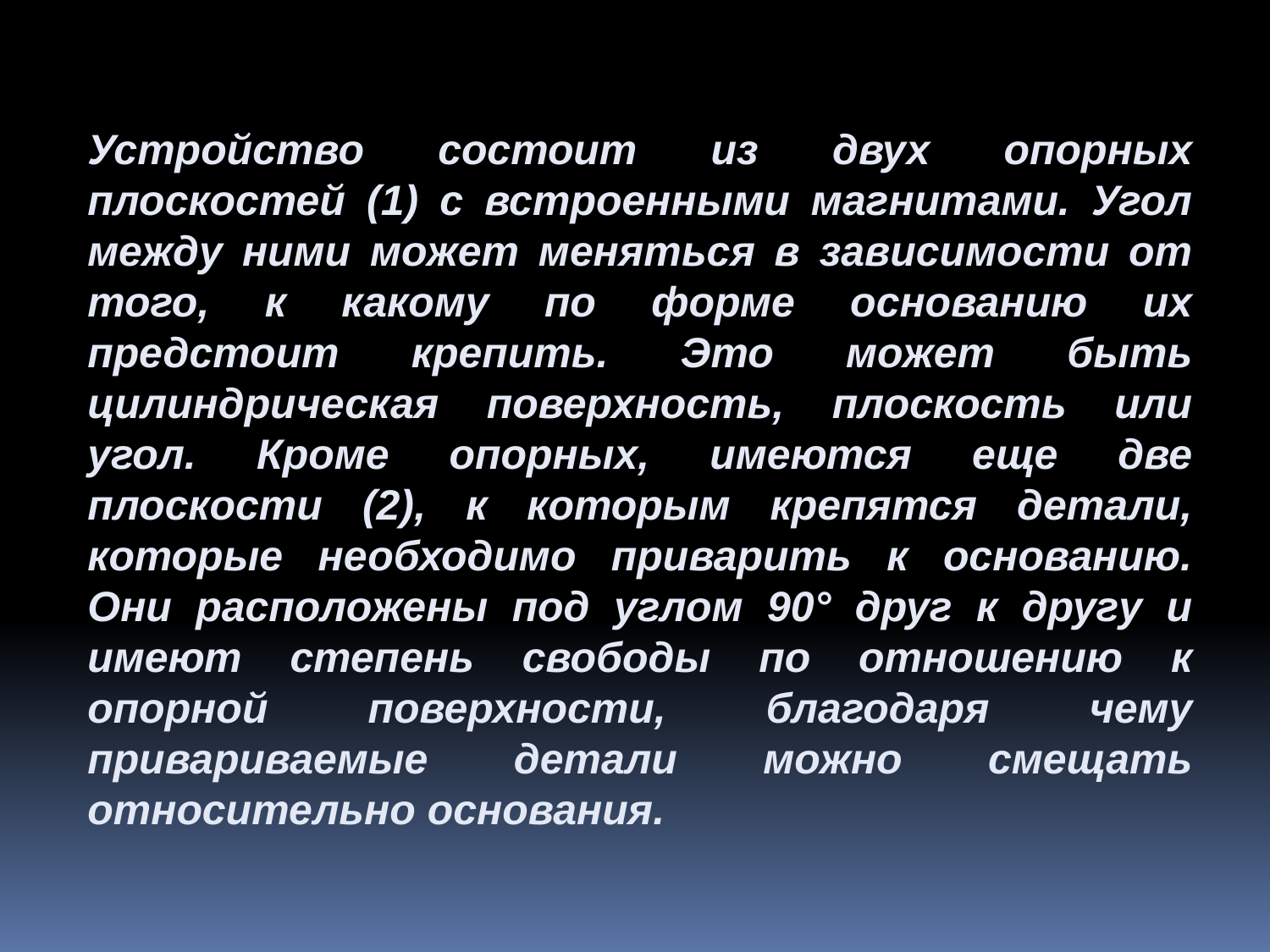

Устройство состоит из двух опорных плоскостей (1) с встроенными магнитами. Угол между ними может меняться в зависимости от того, к какому по форме основанию их предстоит крепить. Это может быть цилиндрическая поверхность, плоскость или угол. Кроме опорных, имеются еще две плоскости (2), к которым крепятся детали, которые необходимо приварить к основанию. Они расположены под углом 90° друг к другу и имеют степень свободы по отношению к опорной поверхности, благодаря чему привариваемые детали можно смещать относительно основания.